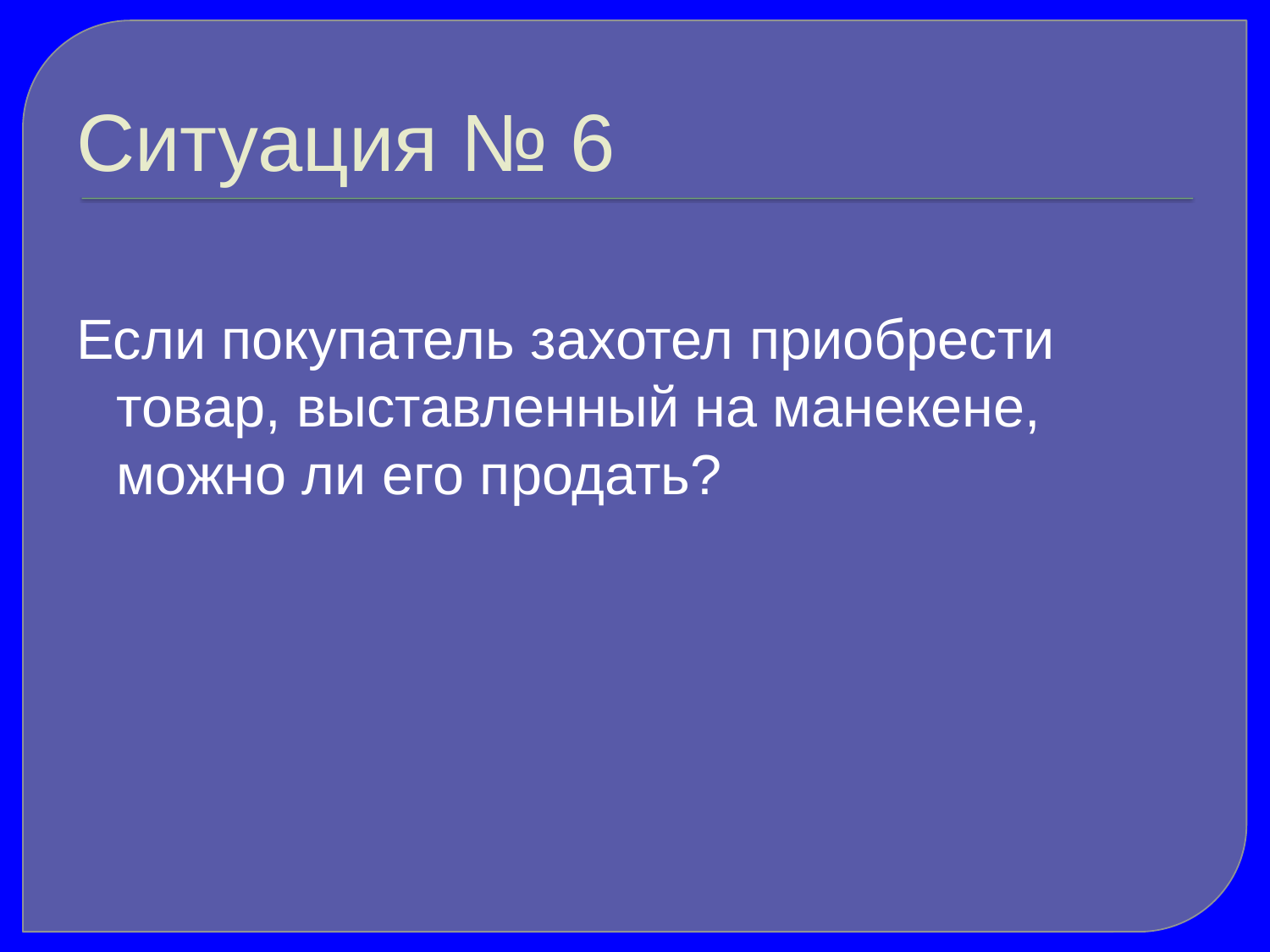

Ситуация № 6

Если покупатель захотел приобрести товар, выставленный на манекене, можно ли его продать?